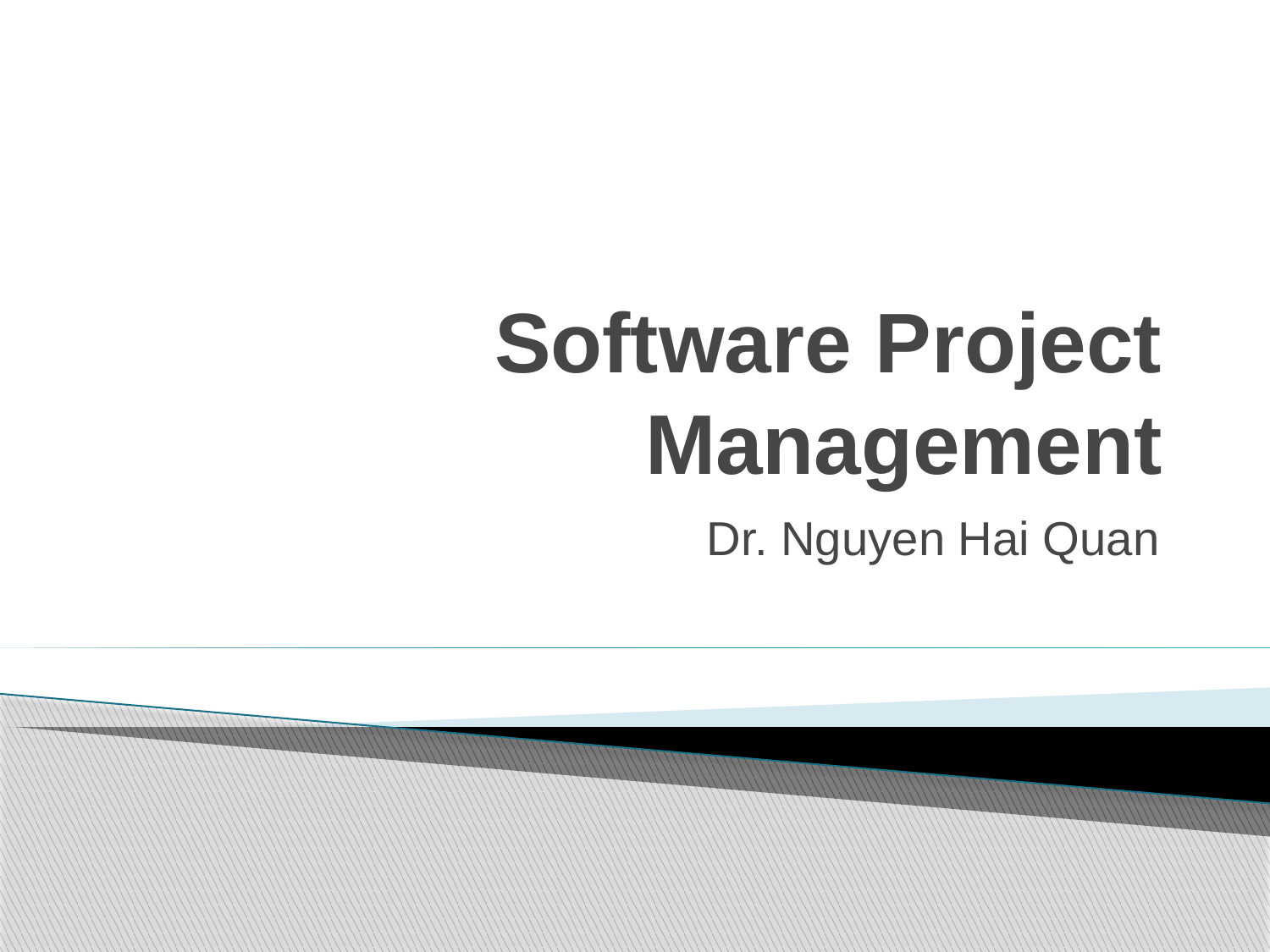

# Software Project Management
Dr. Nguyen Hai Quan